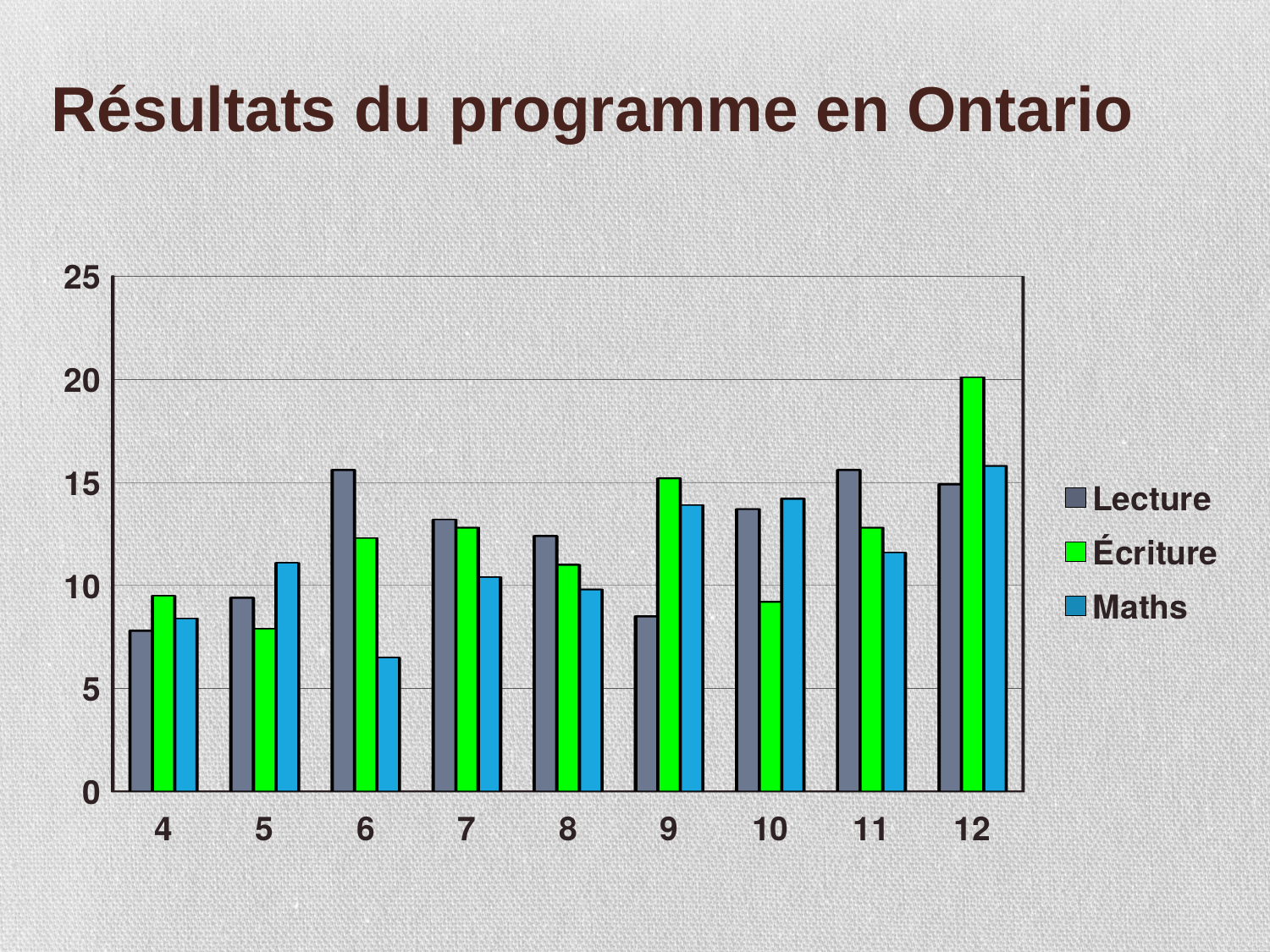

# Résultats du programme en Ontario

[unsupported chart]